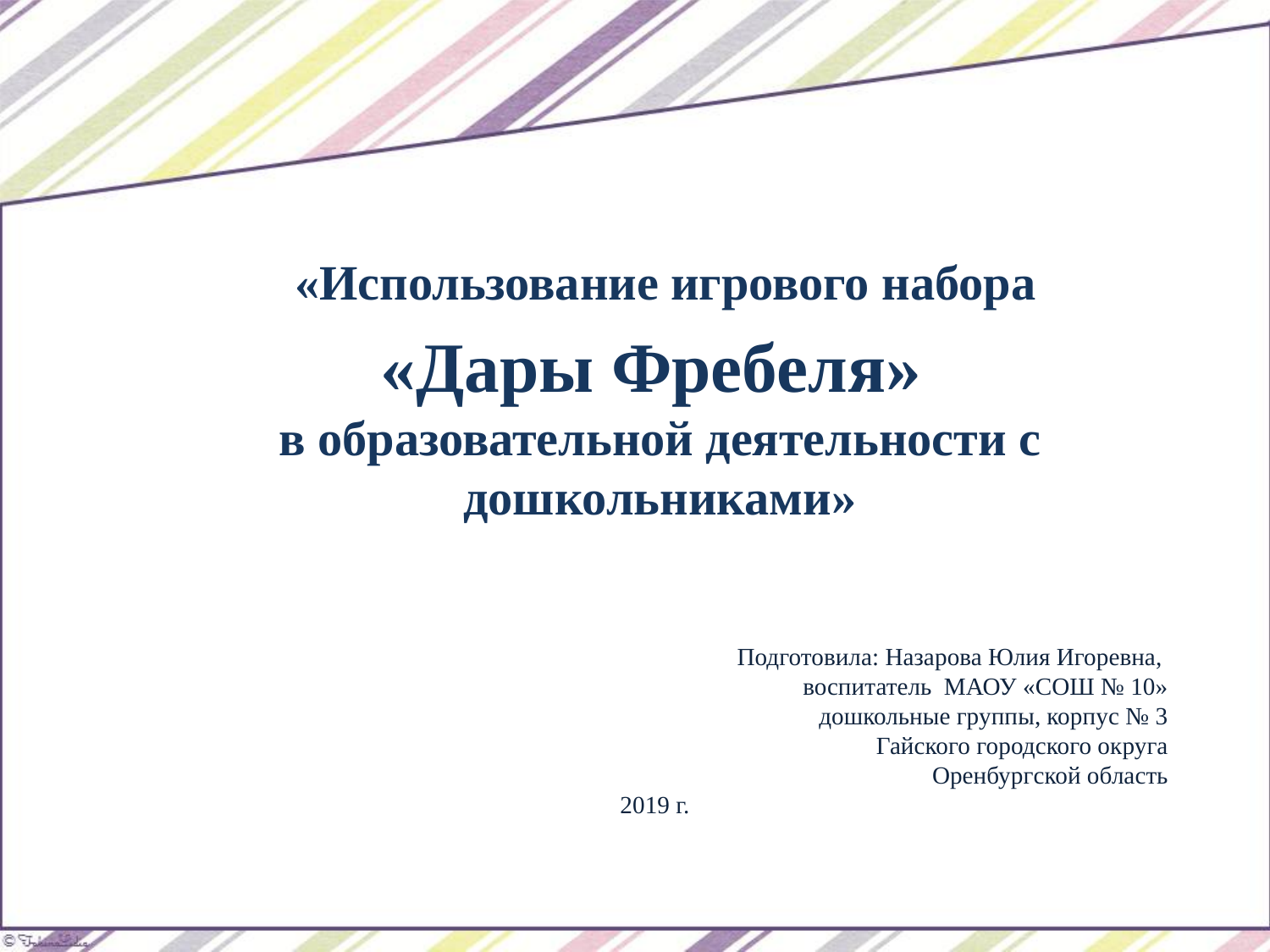

«Использование игрового набора
«Дары Фребеля»
в образовательной деятельности с дошкольниками»
Подготовила: Назарова Юлия Игоревна,
воспитатель  МАОУ «СОШ № 10»
дошкольные группы, корпус № 3
Гайского городского округа
Оренбургской область
2019 г.